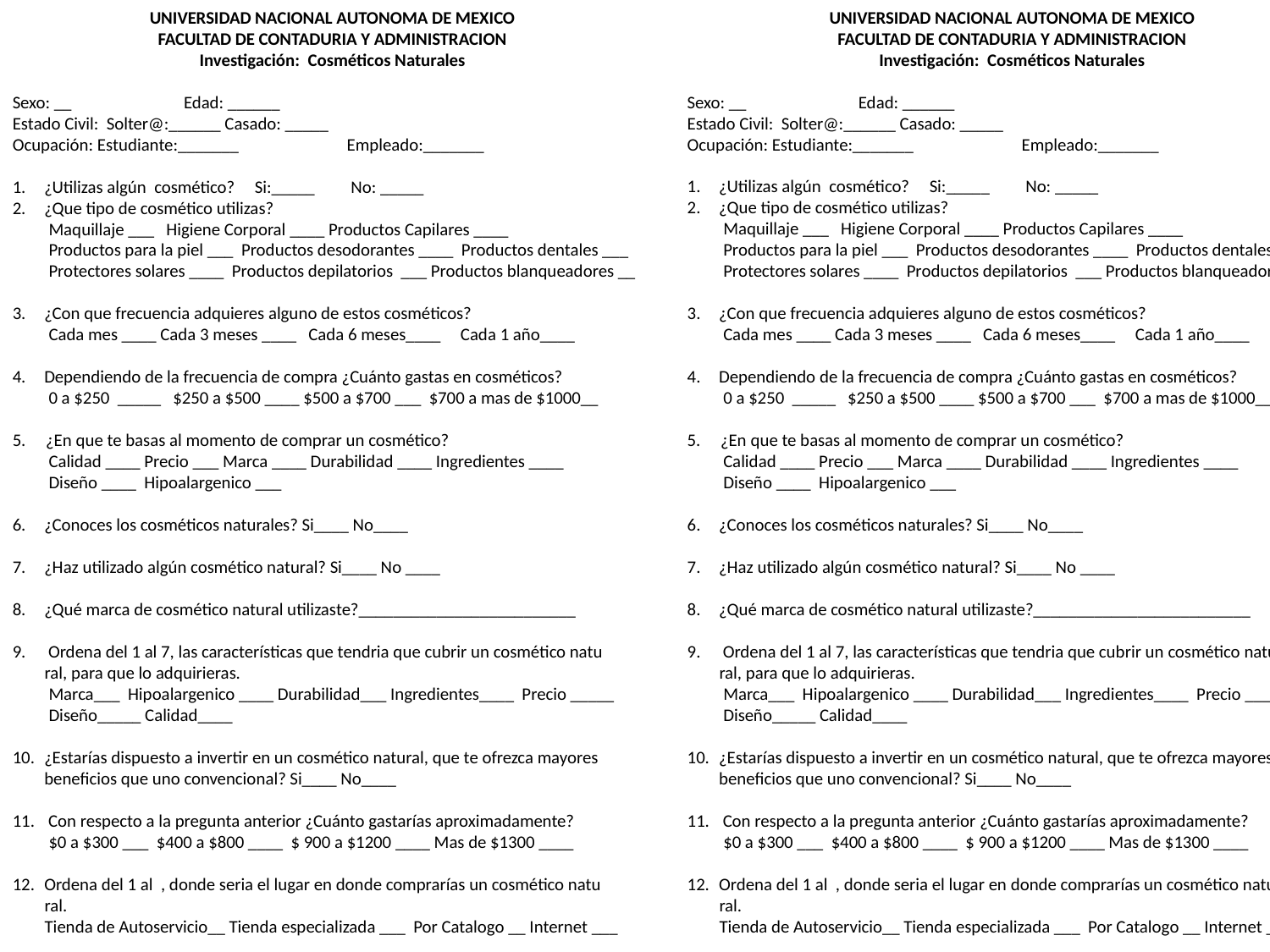

UNIVERSIDAD NACIONAL AUTONOMA DE MEXICO
FACULTAD DE CONTADURIA Y ADMINISTRACION
Investigación:  Cosméticos Naturales

Sexo: __                            Edad: ______
Estado Civil:  Solter@:______ Casado: _____
Ocupación: Estudiante:_______                           Empleado:_______

¿Utilizas algún  cosmético?     Si:_____         No: _____
¿Que tipo de cosmético utilizas?
         Maquillaje ___   Higiene Corporal ____ Productos Capilares ____
         Productos para la piel ___  Productos desodorantes ____  Productos dentales ___
         Protectores solares ____  Productos depilatorios  ___ Productos blanqueadores __

¿Con que frecuencia adquieres alguno de estos cosméticos?
         Cada mes ____ Cada 3 meses ____   Cada 6 meses____     Cada 1 año____

Dependiendo de la frecuencia de compra ¿Cuánto gastas en cosméticos?
         0 a $250  _____   $250 a $500 ____ $500 a $700 ___  $700 a mas de $1000__

5.     ¿En que te basas al momento de comprar un cosmético?
         Calidad ____ Precio ___ Marca ____ Durabilidad ____ Ingredientes ____
         Diseño ____  Hipoalargenico ___

¿Conoces los cosméticos naturales? Si____ No____

¿Haz utilizado algún cosmético natural? Si____ No ____

¿Qué marca de cosmético natural utilizaste?_________________________

 Ordena del 1 al 7, las características que tendria que cubrir un cosmético natu
        ral, para que lo adquirieras.
         Marca___  Hipoalargenico ____ Durabilidad___ Ingredientes____  Precio _____
         Diseño_____ Calidad____

¿Estarías dispuesto a invertir en un cosmético natural, que te ofrezca mayores beneficios que uno convencional? Si____ No____

 Con respecto a la pregunta anterior ¿Cuánto gastarías aproximadamente?
         $0 a $300 ___  $400 a $800 ____  $ 900 a $1200 ____ Mas de $1300 ____

Ordena del 1 al  , donde seria el lugar en donde comprarías un cosmético natu
        ral.
        Tienda de Autoservicio__ Tienda especializada ___  Por Catalogo __ Internet ___

UNIVERSIDAD NACIONAL AUTONOMA DE MEXICO
FACULTAD DE CONTADURIA Y ADMINISTRACION
Investigación:  Cosméticos Naturales

Sexo: __                            Edad: ______
Estado Civil:  Solter@:______ Casado: _____
Ocupación: Estudiante:_______                           Empleado:_______

¿Utilizas algún  cosmético?     Si:_____         No: _____
¿Que tipo de cosmético utilizas?
         Maquillaje ___   Higiene Corporal ____ Productos Capilares ____
         Productos para la piel ___  Productos desodorantes ____  Productos dentales ___
         Protectores solares ____  Productos depilatorios  ___ Productos blanqueadores __

¿Con que frecuencia adquieres alguno de estos cosméticos?
         Cada mes ____ Cada 3 meses ____   Cada 6 meses____     Cada 1 año____

Dependiendo de la frecuencia de compra ¿Cuánto gastas en cosméticos?
         0 a $250  _____   $250 a $500 ____ $500 a $700 ___  $700 a mas de $1000__

5.     ¿En que te basas al momento de comprar un cosmético?
         Calidad ____ Precio ___ Marca ____ Durabilidad ____ Ingredientes ____
         Diseño ____  Hipoalargenico ___

¿Conoces los cosméticos naturales? Si____ No____

¿Haz utilizado algún cosmético natural? Si____ No ____

¿Qué marca de cosmético natural utilizaste?_________________________

 Ordena del 1 al 7, las características que tendria que cubrir un cosmético natu
        ral, para que lo adquirieras.
         Marca___  Hipoalargenico ____ Durabilidad___ Ingredientes____  Precio _____
         Diseño_____ Calidad____

¿Estarías dispuesto a invertir en un cosmético natural, que te ofrezca mayores beneficios que uno convencional? Si____ No____

 Con respecto a la pregunta anterior ¿Cuánto gastarías aproximadamente?
         $0 a $300 ___  $400 a $800 ____  $ 900 a $1200 ____ Mas de $1300 ____

Ordena del 1 al  , donde seria el lugar en donde comprarías un cosmético natu
        ral.
        Tienda de Autoservicio__ Tienda especializada ___  Por Catalogo __ Internet ___